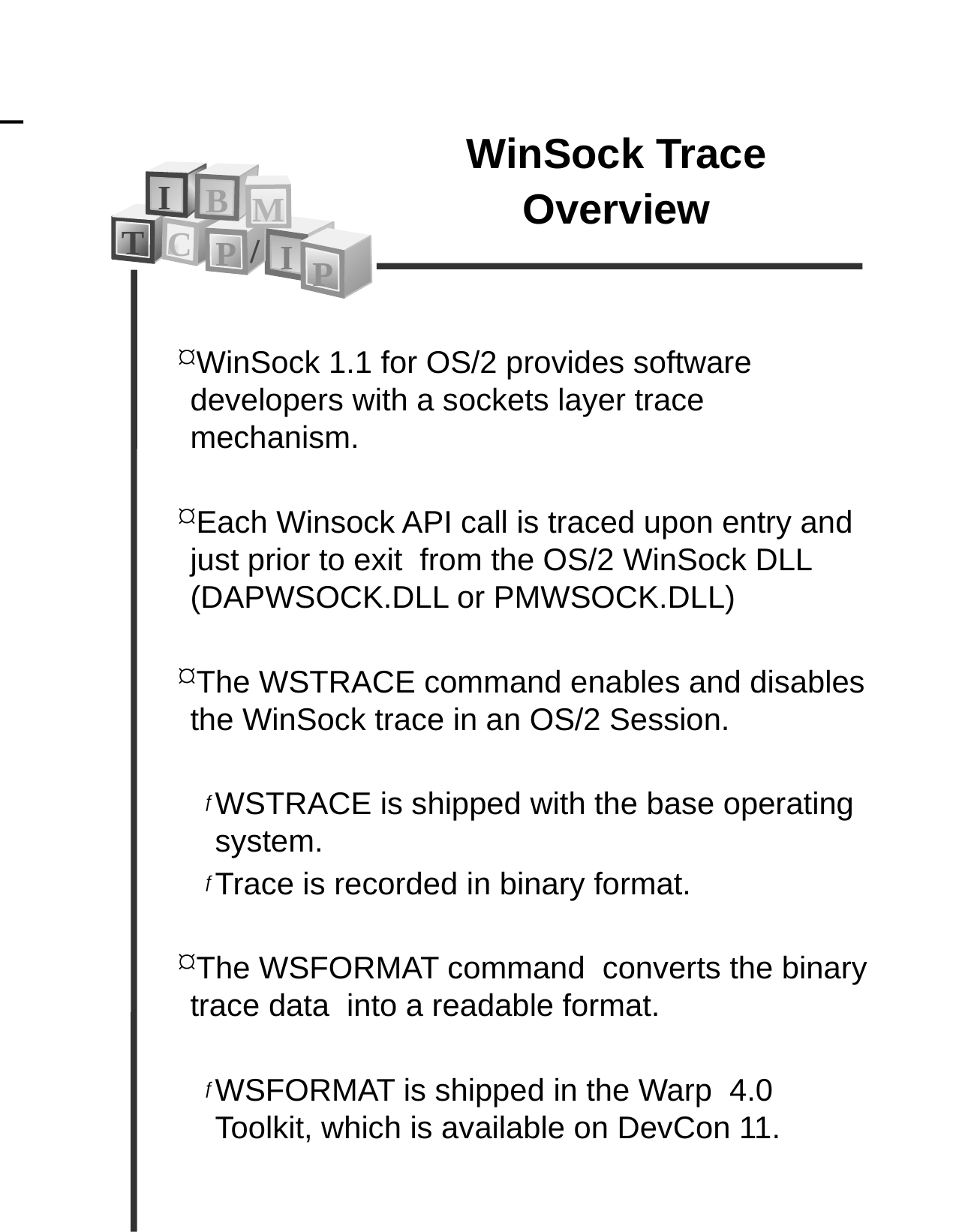

WinSock Trace
Overview

I

B

M

T
C

/

P

I

P

WinSock 1.1 for OS/2 provides software developers with a sockets layer trace mechanism.

Each Winsock API call is traced upon entry and just prior to exit  from the OS/2 WinSock DLL (DAPWSOCK.DLL or PMWSOCK.DLL)

The WSTRACE command enables and disables the WinSock trace in an OS/2 Session.

WSTRACE is shipped with the base operating system.
Trace is recorded in binary format.

The WSFORMAT command  converts the binary trace data  into a readable format.

WSFORMAT is shipped in the Warp  4.0 Toolkit, which is available on DevCon 11.